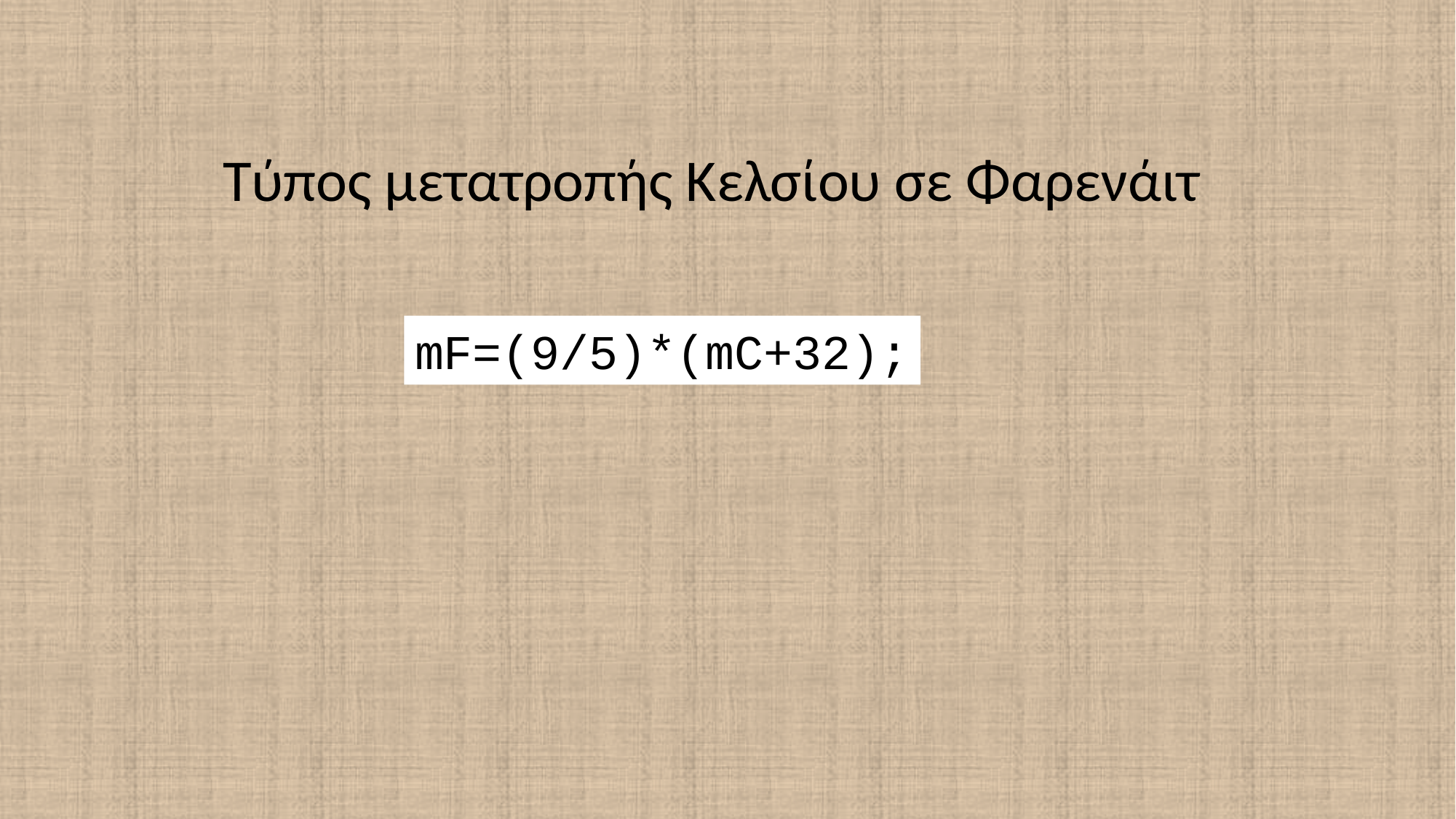

# Τύπος μετατροπής Κελσίου σε Φαρενάιτ
mF=(9/5)*(mC+32);